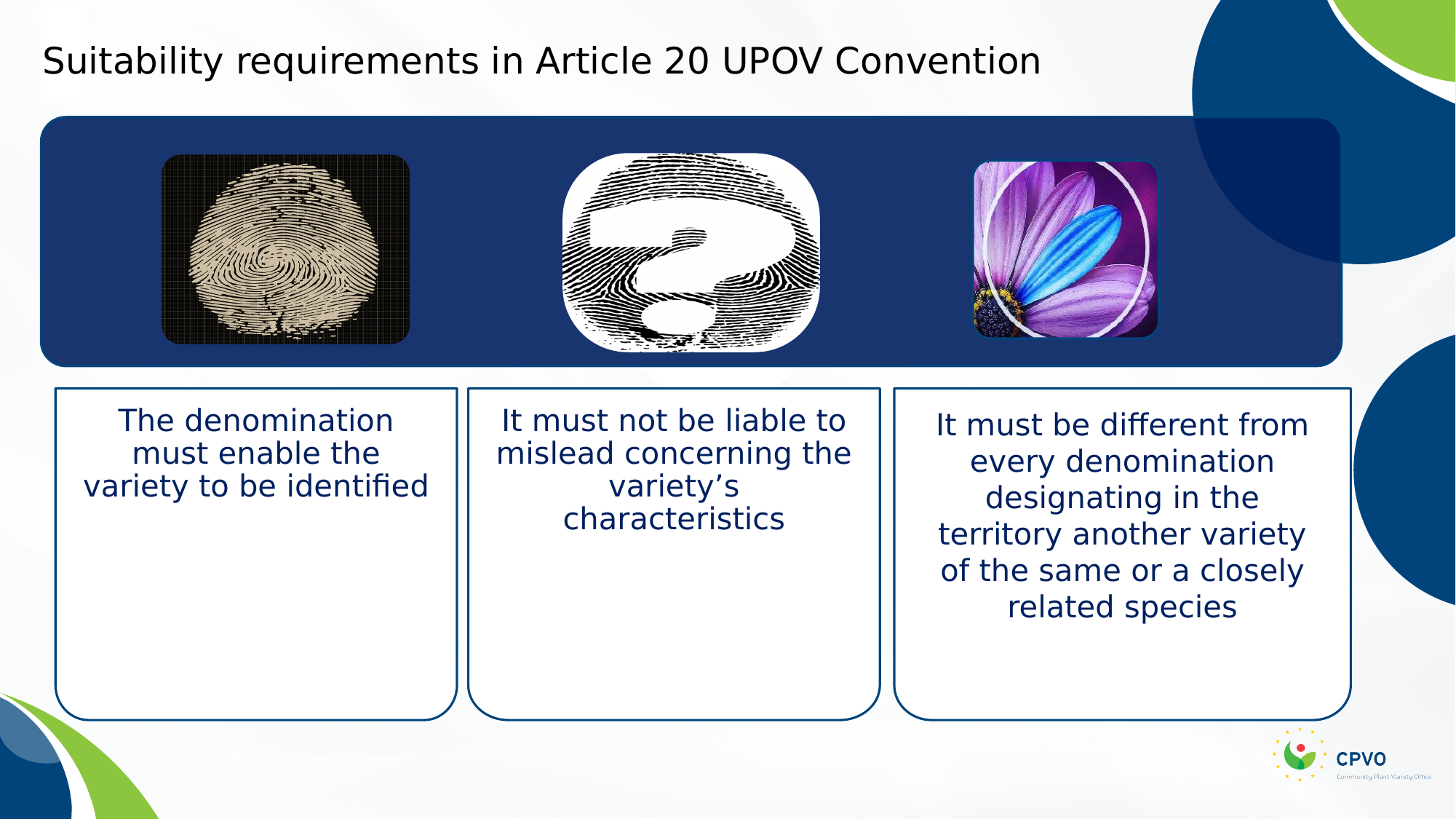

Suitability requirements in Article 20 UPOV Convention

The denomination must enable the variety to be identified
It must not be liable to mislead concerning the variety’s characteristics
It must be different from every denomination designating in the territory another variety of the same or a closely related species